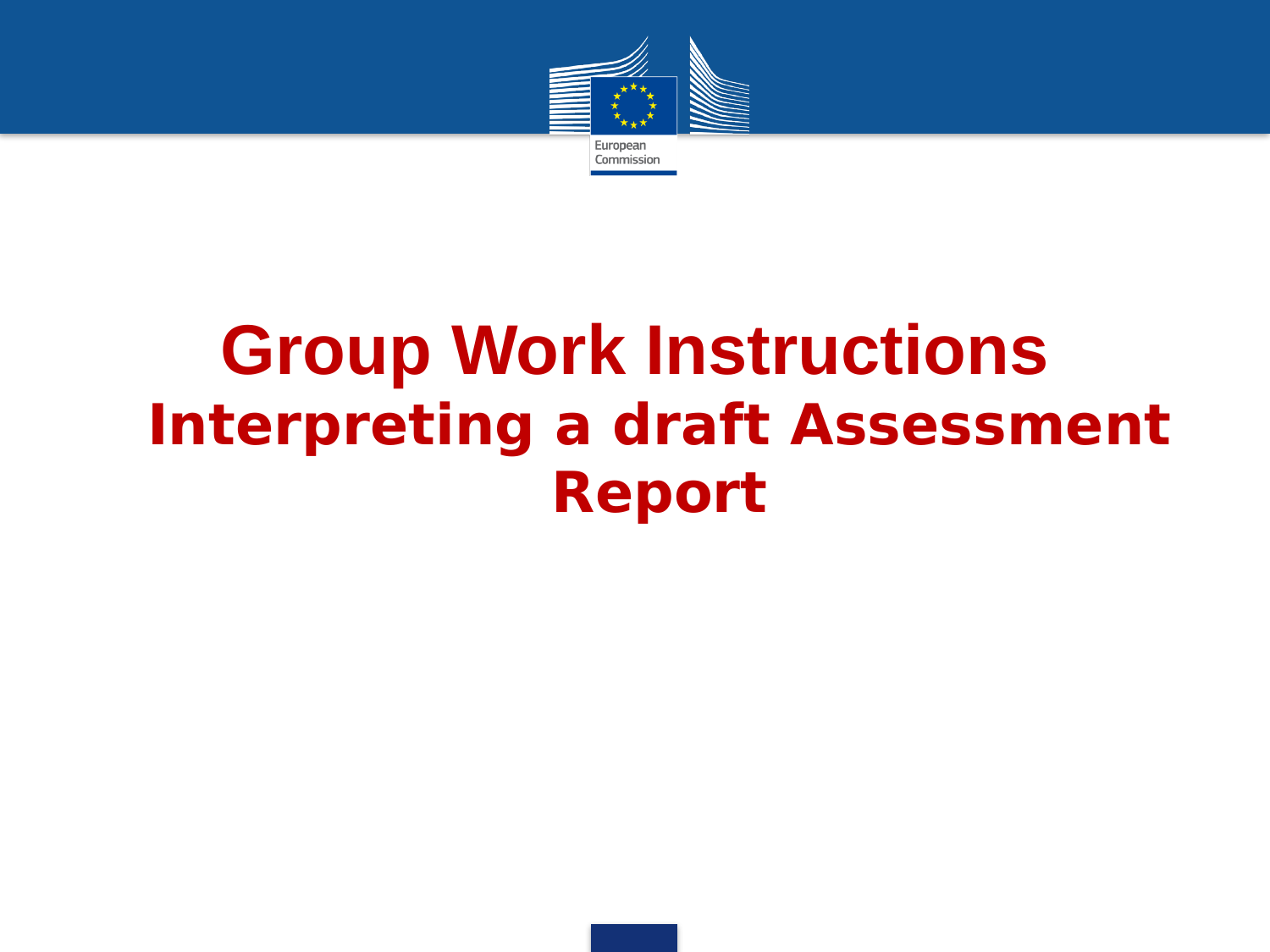

# Group Work Instructions Interpreting a draft Assessment Report